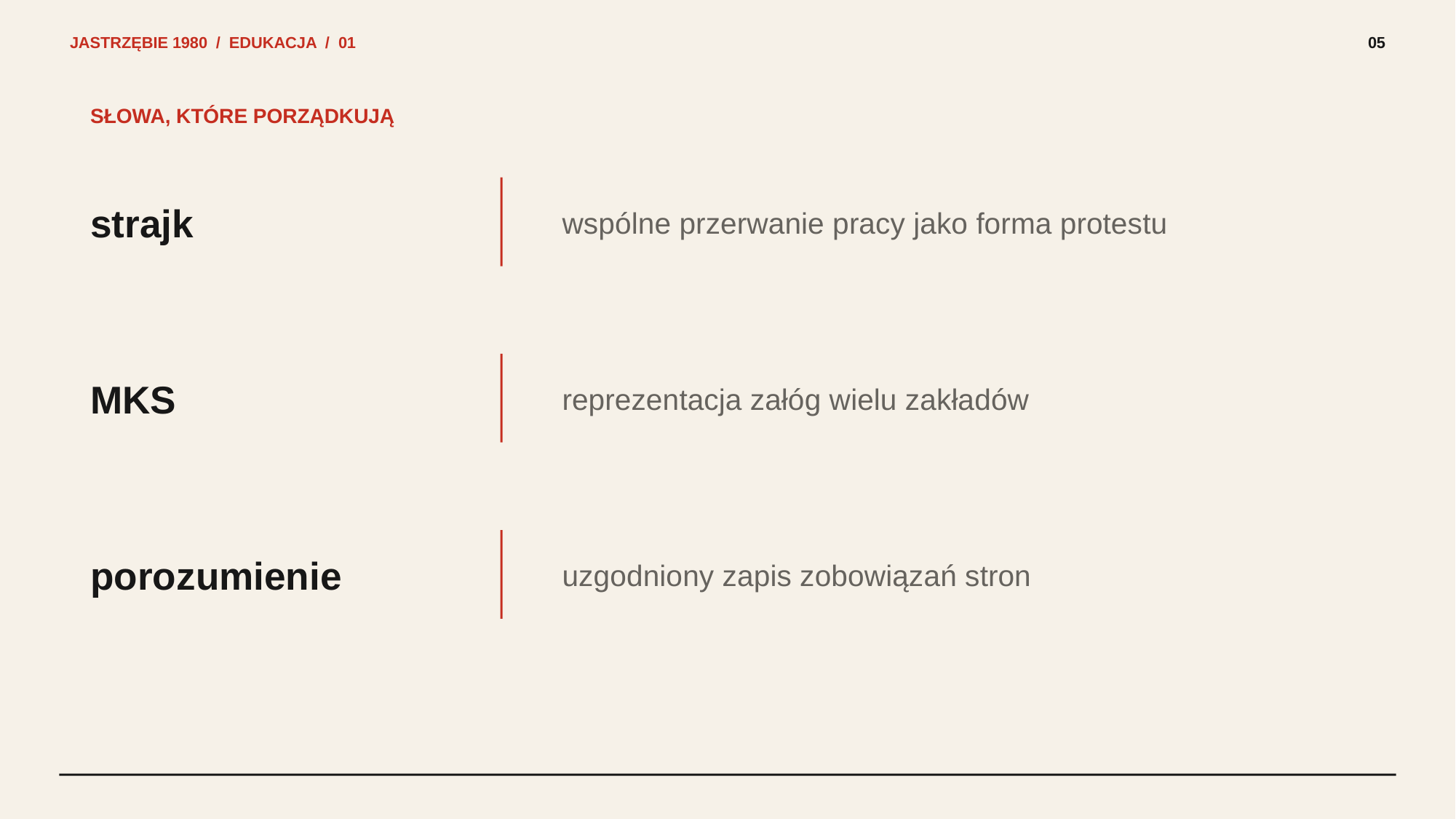

JASTRZĘBIE 1980  /  EDUKACJA  /  01
05
SŁOWA, KTÓRE PORZĄDKUJĄ
strajk
wspólne przerwanie pracy jako forma protestu

MKS
reprezentacja załóg wielu zakładów

porozumienie
uzgodniony zapis zobowiązań stron